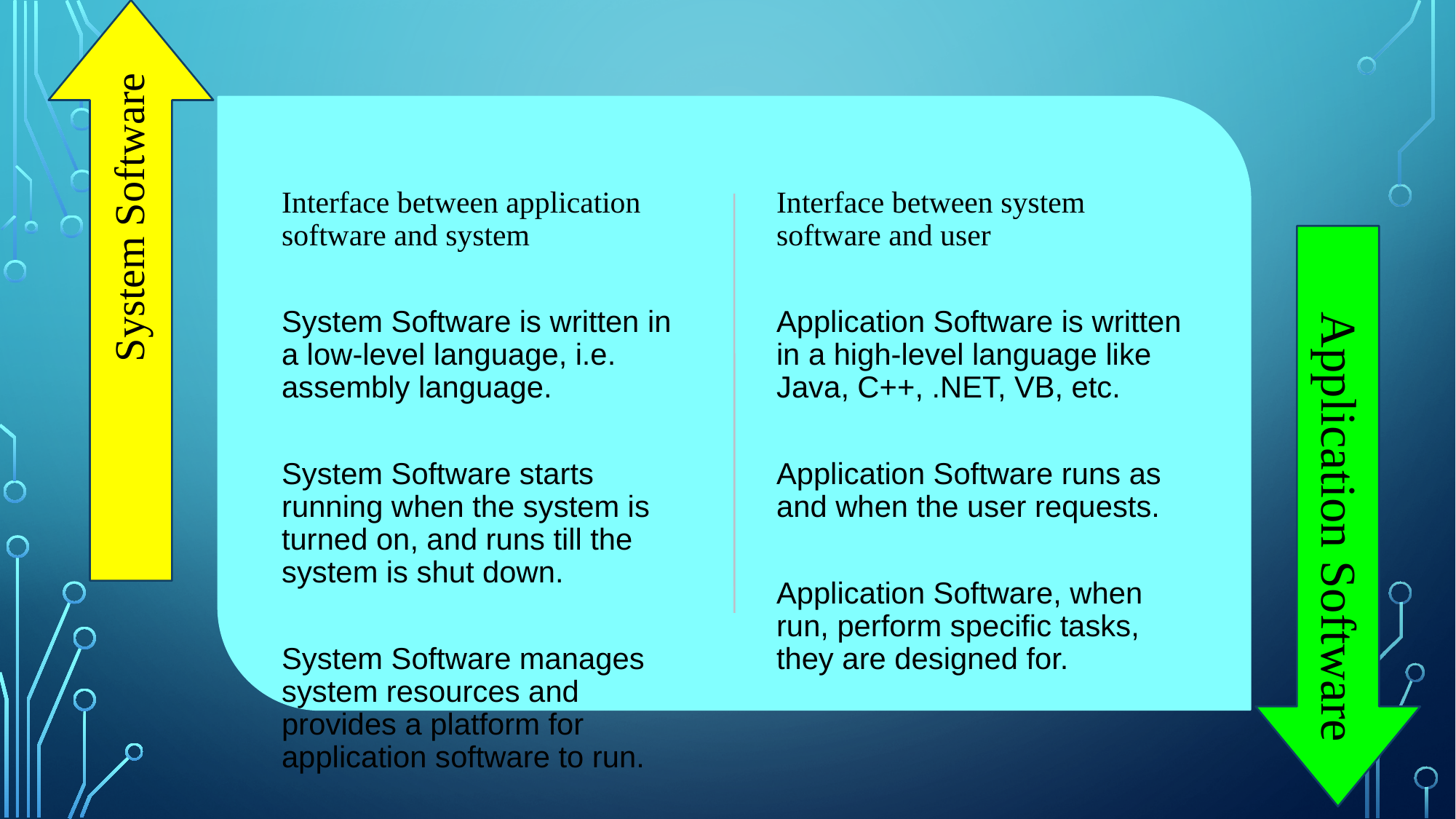

Interface between application software and system

System Software is written in a low-level language, i.e. assembly language.

System Software starts running when the system is turned on, and runs till the system is shut down.

System Software manages system resources and provides a platform for application software to run.
Interface between system software and user

Application Software is written in a high-level language like Java, C++, .NET, VB, etc.

Application Software runs as and when the user requests.

Application Software, when run, perform specific tasks, they are designed for.
System Software
Application Software